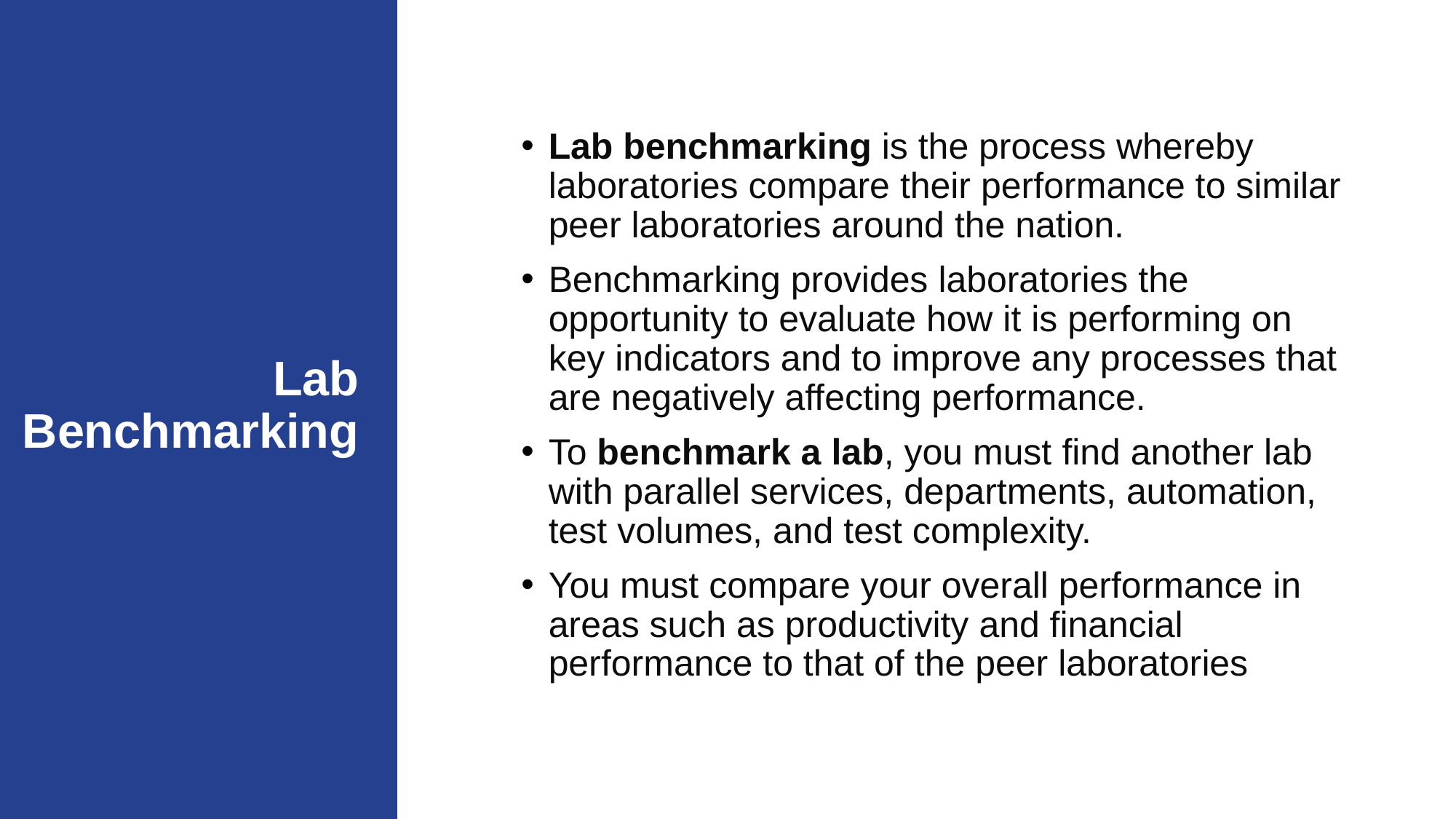

Lab benchmarking is the process whereby laboratories compare their performance to similar peer laboratories around the nation.
Benchmarking provides laboratories the opportunity to evaluate how it is performing on key indicators and to improve any processes that are negatively affecting performance.
To benchmark a lab, you must find another lab with parallel services, departments, automation, test volumes, and test complexity.
You must compare your overall performance in areas such as productivity and financial performance to that of the peer laboratories
# Lab Benchmarking